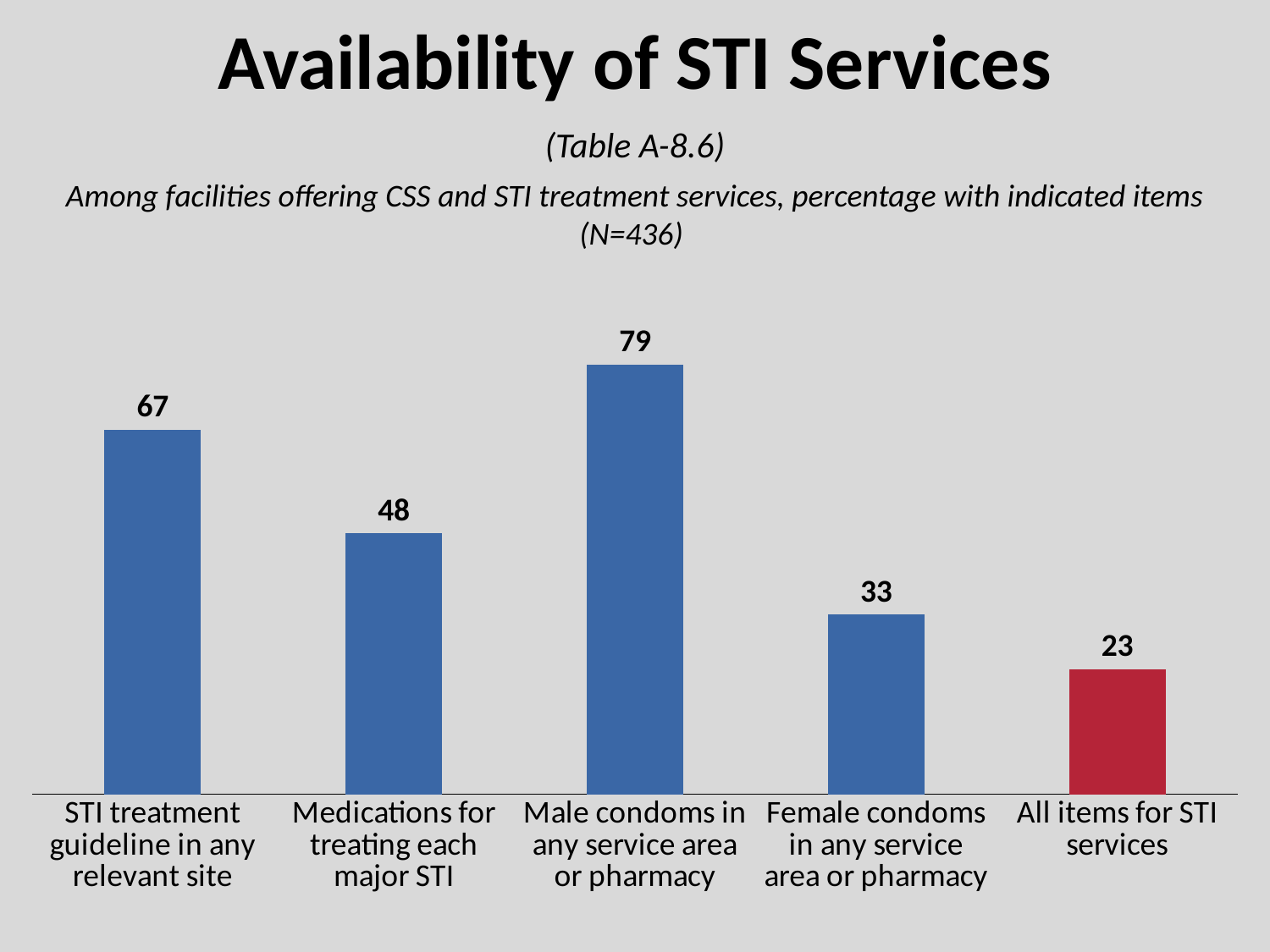

# Availability of STI Services
(Table A-8.6)
Among facilities offering CSS and STI treatment services, percentage with indicated items (N=436)

### Chart

| Category | Column1 |
|---|---|
| STI treatment guideline in any relevant site | 67.0 |
| Medications for treating each major STI | 48.0 |
| Male condoms in any service area or pharmacy | 79.0 |
| Female condoms in any service area or pharmacy | 33.0 |
| All items for STI services | 23.0 |